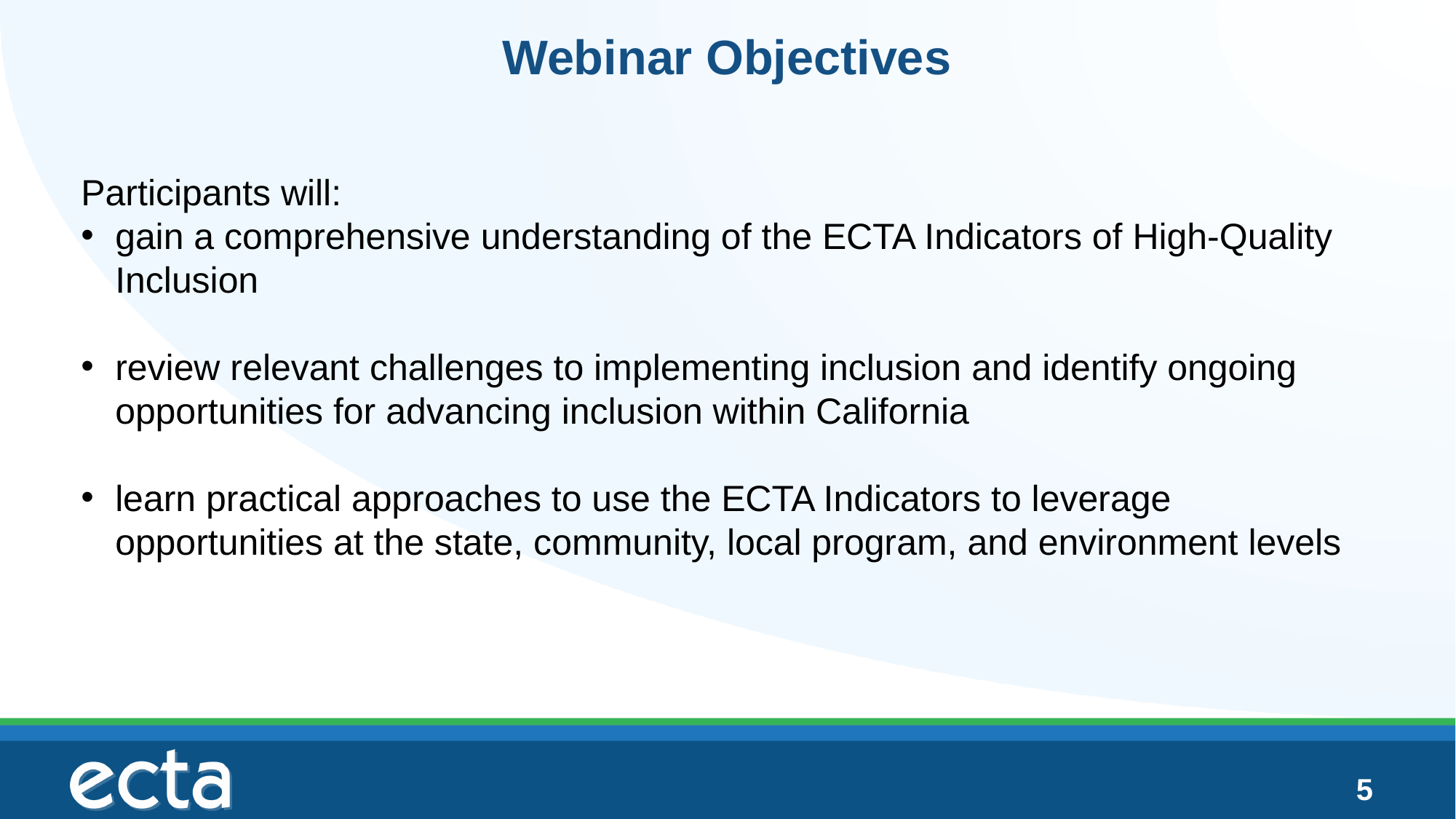

# Webinar Objectives
Participants will:
gain a comprehensive understanding of the ECTA Indicators of High-Quality Inclusion

review relevant challenges to implementing inclusion and identify ongoing opportunities for advancing inclusion within California

learn practical approaches to use the ECTA Indicators to leverage opportunities at the state, community, local program, and environment levels

5